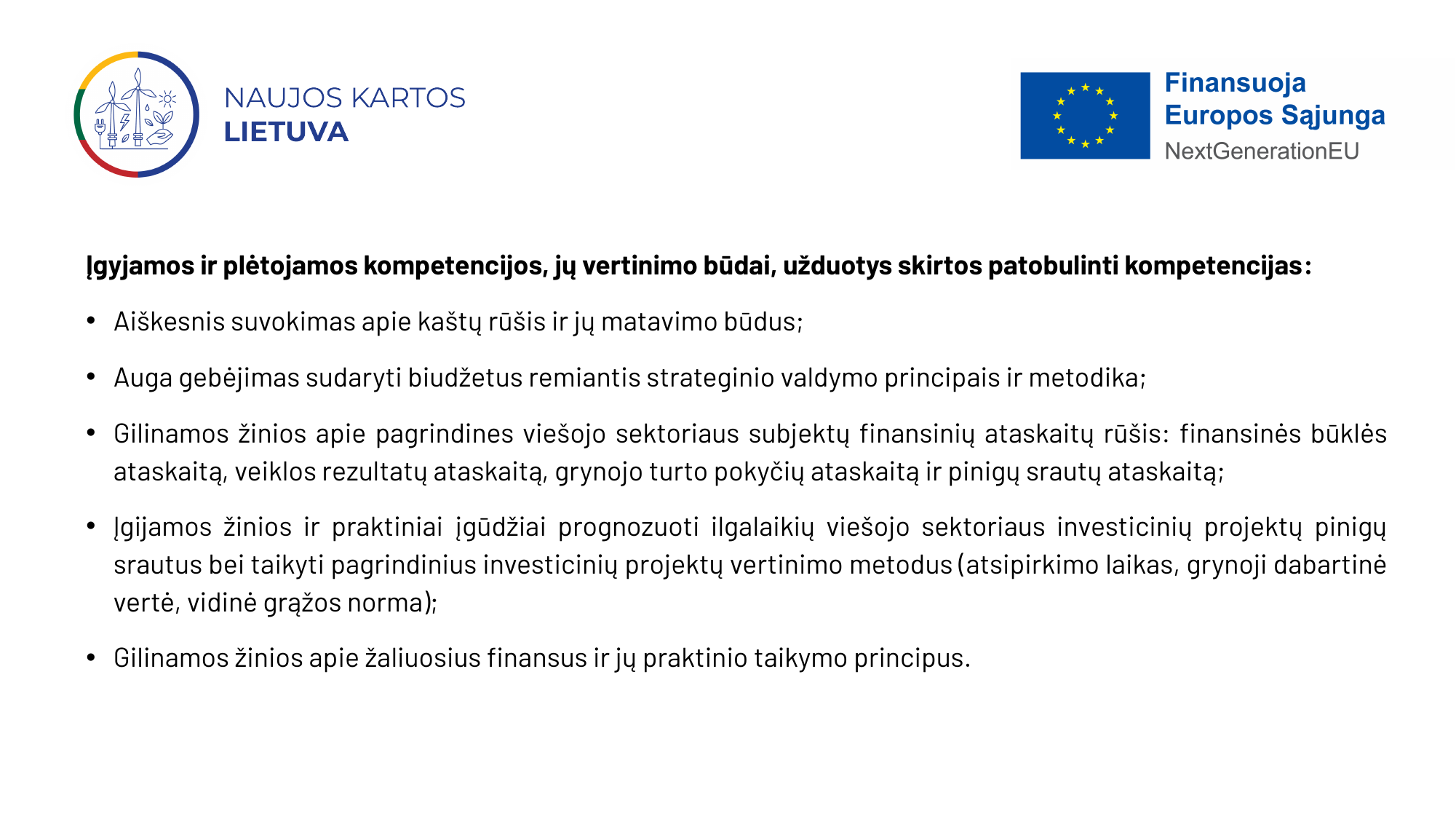

Įgyjamos ir plėtojamos kompetencijos, jų vertinimo būdai, užduotys skirtos patobulinti kompetencijas:
Aiškesnis suvokimas apie kaštų rūšis ir jų matavimo būdus;
Auga gebėjimas sudaryti biudžetus remiantis strateginio valdymo principais ir metodika;
Gilinamos žinios apie pagrindines viešojo sektoriaus subjektų finansinių ataskaitų rūšis: finansinės būklės ataskaitą, veiklos rezultatų ataskaitą, grynojo turto pokyčių ataskaitą ir pinigų srautų ataskaitą;
Įgijamos žinios ir praktiniai įgūdžiai prognozuoti ilgalaikių viešojo sektoriaus investicinių projektų pinigų srautus bei taikyti pagrindinius investicinių projektų vertinimo metodus (atsipirkimo laikas, grynoji dabartinė vertė, vidinė grąžos norma);
Gilinamos žinios apie žaliuosius finansus ir jų praktinio taikymo principus.